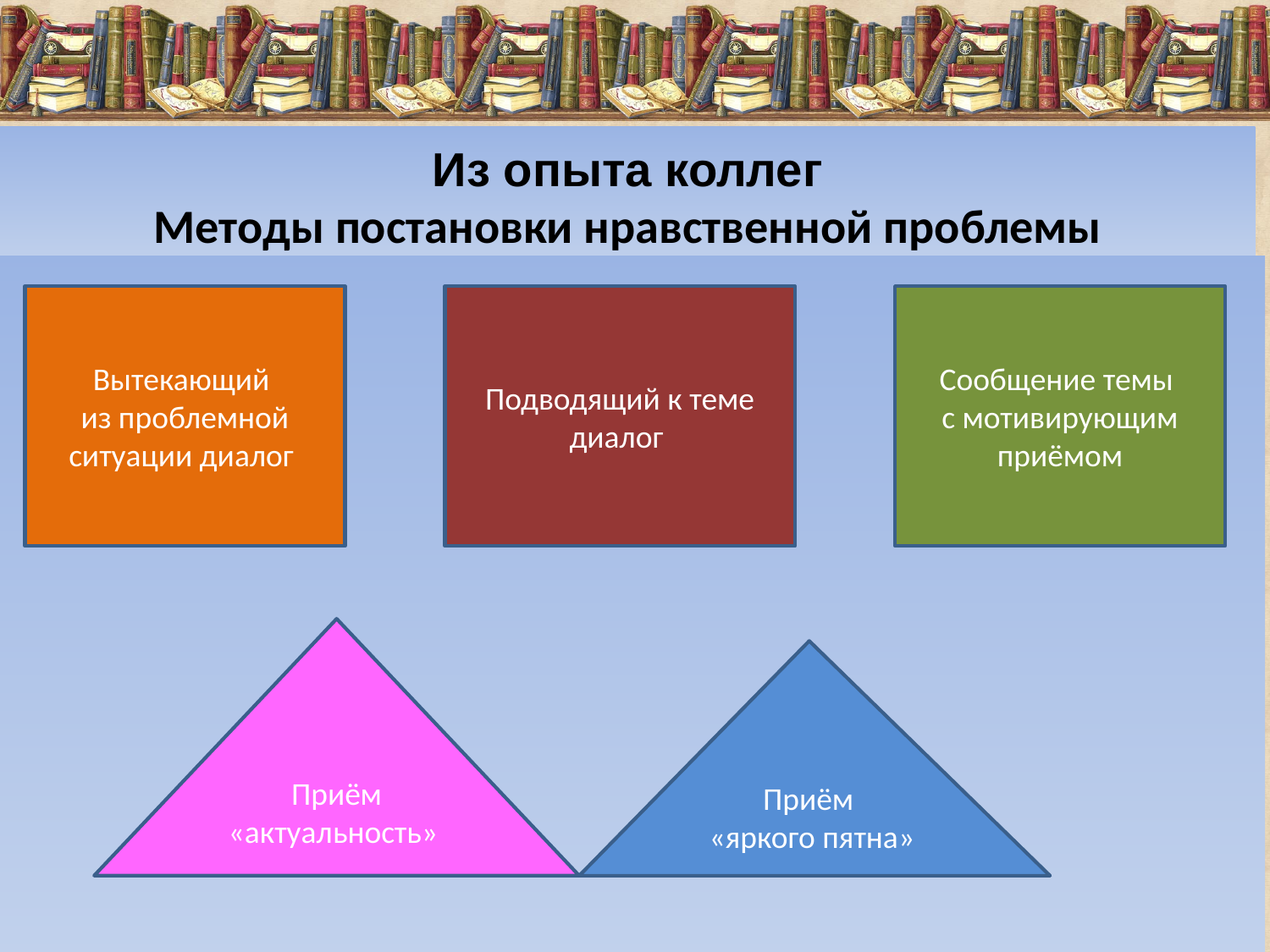

# Из опыта коллег Методы постановки нравственной проблемы

Вытекающий
из проблемной ситуации диалог
Подводящий к теме диалог
Сообщение темы
с мотивирующим приёмом
Приём «актуальность»
Приём
«яркого пятна»